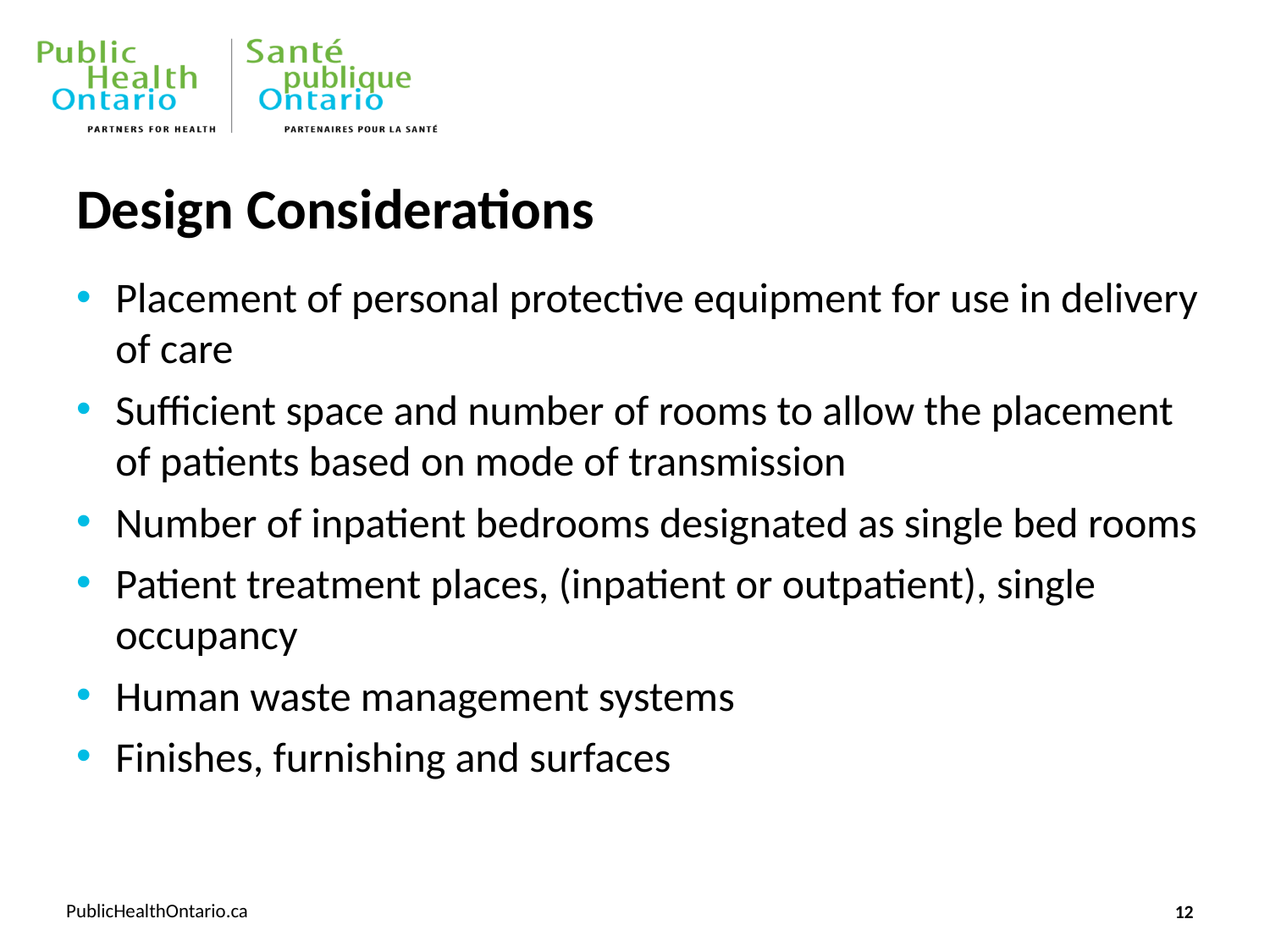

# Design Considerations
Placement of personal protective equipment for use in delivery of care
Sufficient space and number of rooms to allow the placement of patients based on mode of transmission
Number of inpatient bedrooms designated as single bed rooms
Patient treatment places, (inpatient or outpatient), single occupancy
Human waste management systems
Finishes, furnishing and surfaces

12